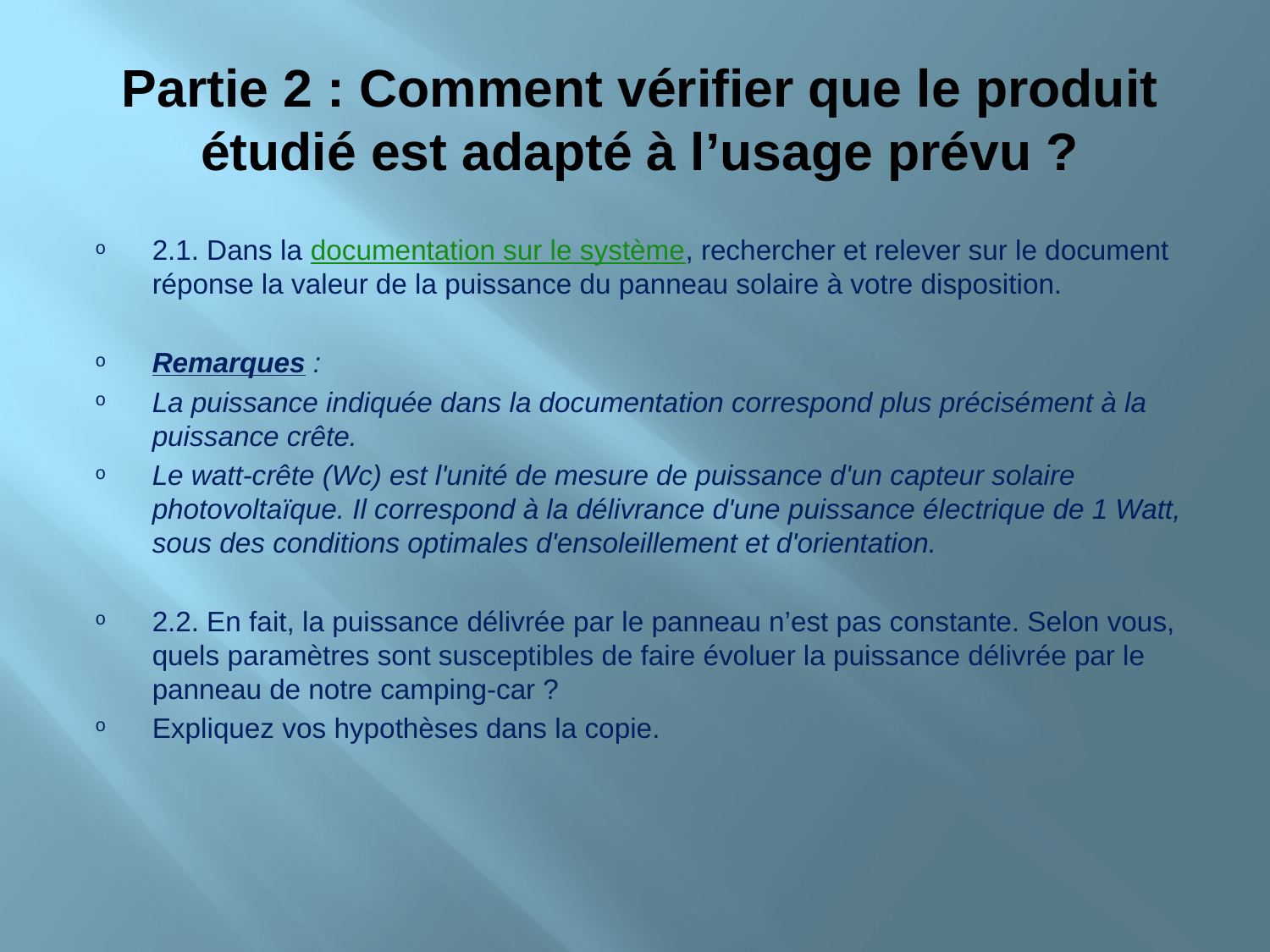

# Partie 2 : Comment vérifier que le produit étudié est adapté à l’usage prévu ?
2.1. Dans la documentation sur le système, rechercher et relever sur le document réponse la valeur de la puissance du panneau solaire à votre disposition.

Remarques :
La puissance indiquée dans la documentation correspond plus précisément à la puissance crête.
Le watt-crête (Wc) est l'unité de mesure de puissance d'un capteur solaire photovoltaïque. Il correspond à la délivrance d'une puissance électrique de 1 Watt, sous des conditions optimales d'ensoleillement et d'orientation.

2.2. En fait, la puissance délivrée par le panneau n’est pas constante. Selon vous, quels paramètres sont susceptibles de faire évoluer la puissance délivrée par le panneau de notre camping-car ?
Expliquez vos hypothèses dans la copie.